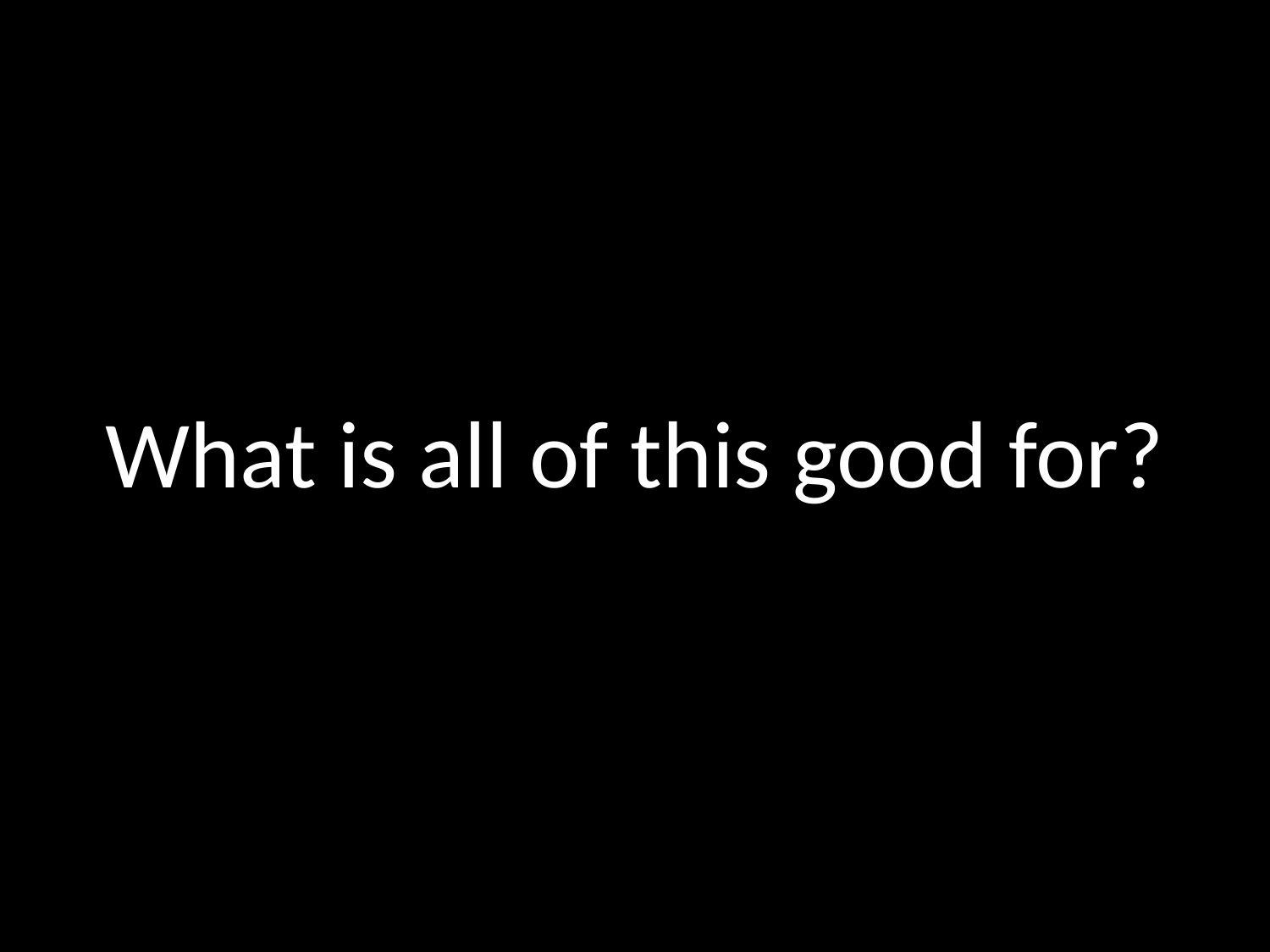

# What is all of this good for?